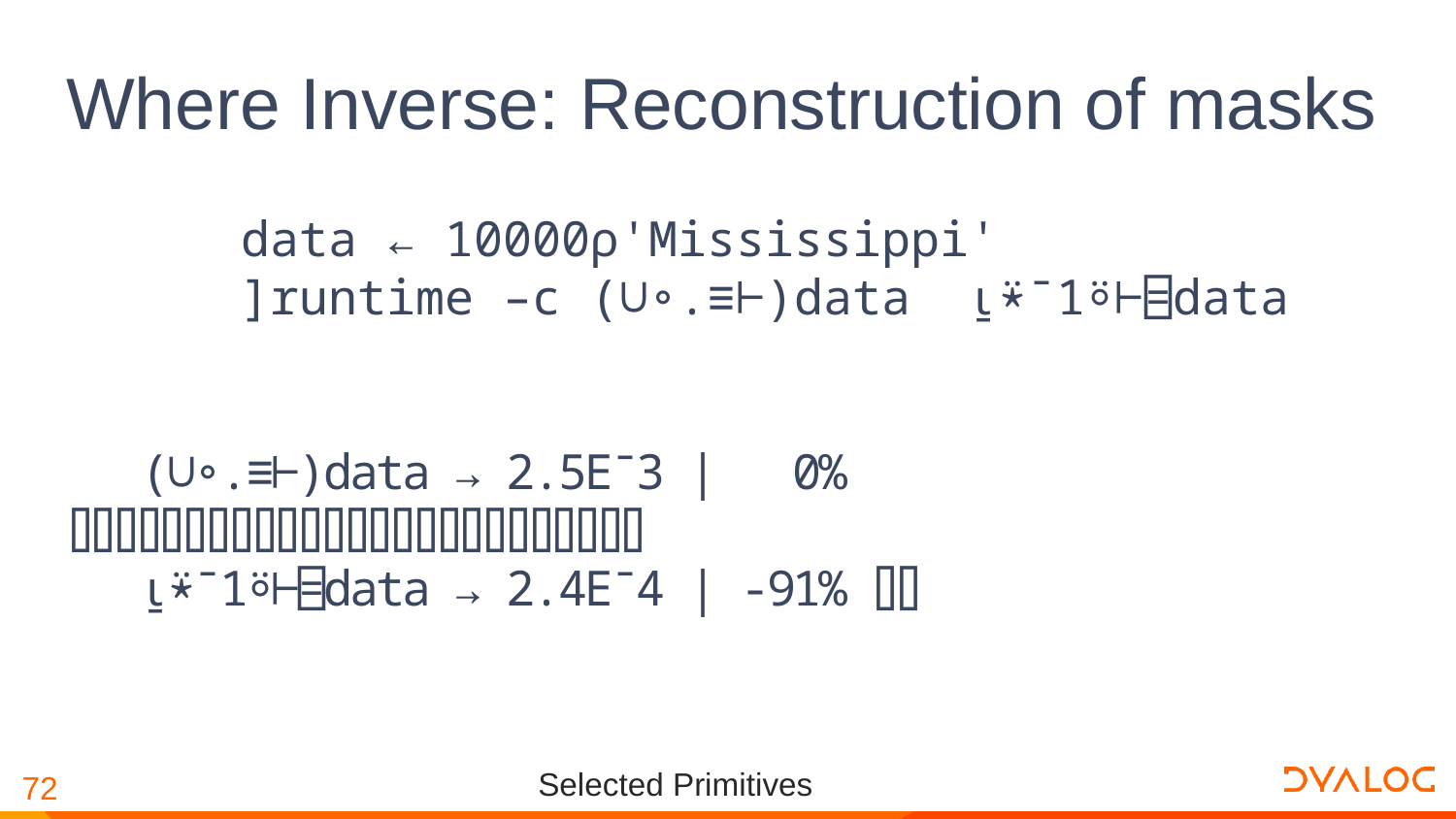

# Where Inverse: Reconstruction of masks
      data ← 10000⍴'Mississippi'
      ]runtime –c (∪∘.≡⊢)data  ⍸⍣¯1⍤⊢⌸data
   (∪∘.≡⊢)data → 2.5E¯3 |   0% ⌷⌷⌷⌷⌷⌷⌷⌷⌷⌷⌷⌷⌷⌷⌷⌷⌷⌷⌷⌷⌷⌷⌷⌷⌷
   ⍸⍣¯1⍤⊢⌸data → 2.4E¯4 | -91% ⌷⌷